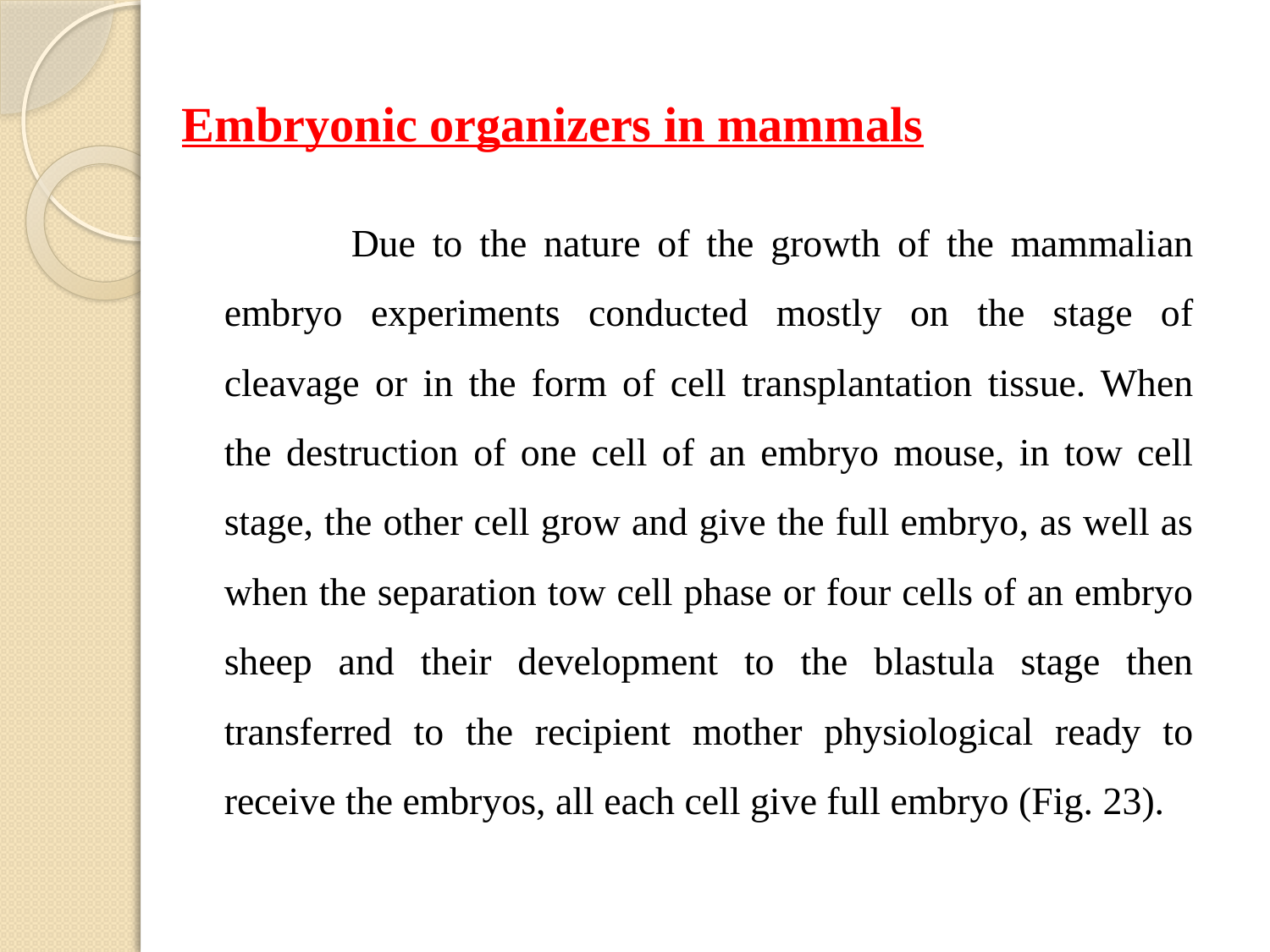

Embryonic organizers in mammals
	Due to the nature of the growth of the mammalian embryo experiments conducted mostly on the stage of cleavage or in the form of cell transplantation tissue. When the destruction of one cell of an embryo mouse, in tow cell stage, the other cell grow and give the full embryo, as well as when the separation tow cell phase or four cells of an embryo sheep and their development to the blastula stage then transferred to the recipient mother physiological ready to receive the embryos, all each cell give full embryo (Fig. 23).